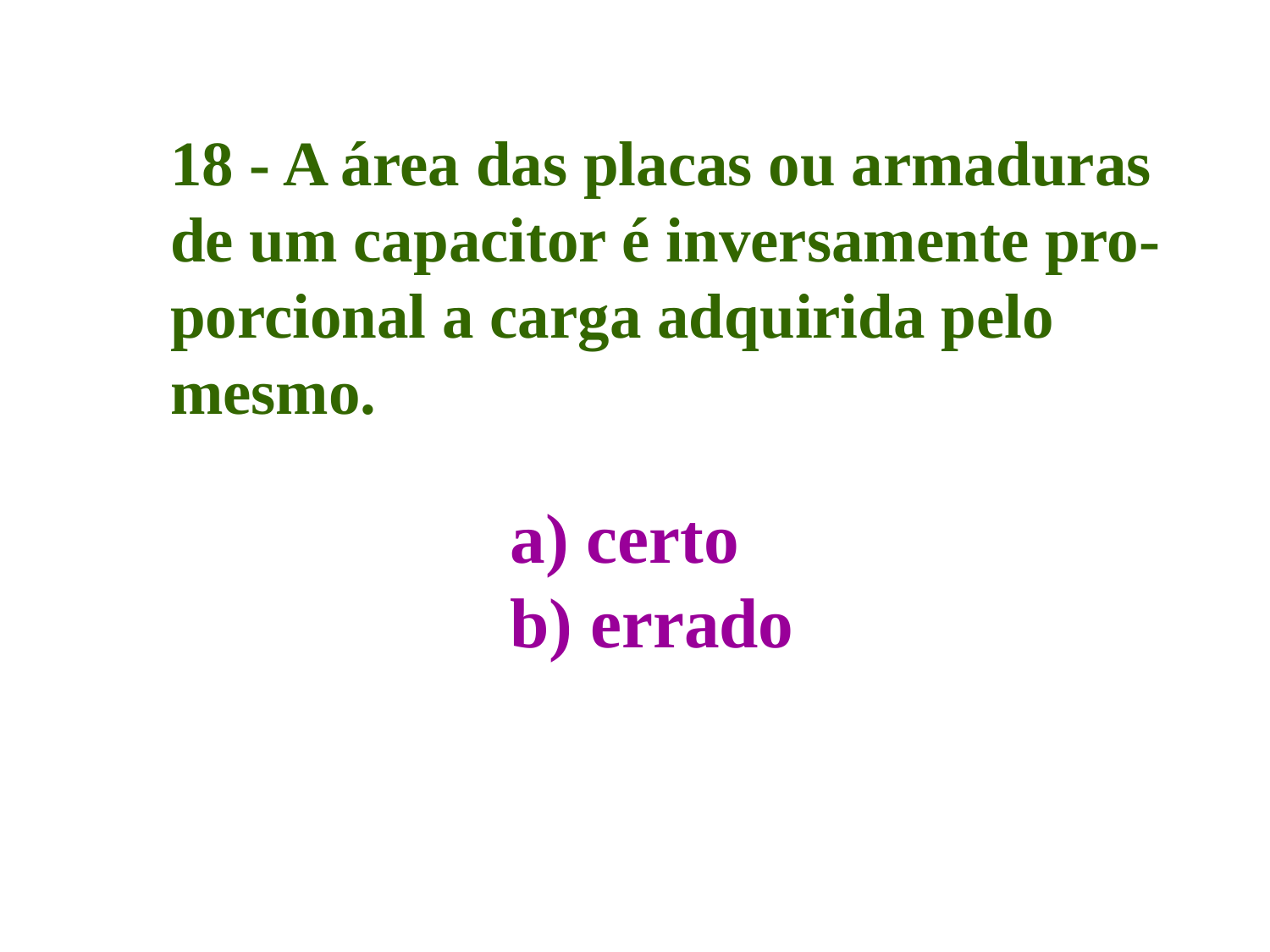

18 - A área das placas ou armaduras
de um capacitor é inversamente pro-
porcional a carga adquirida pelo
mesmo.
a) certo
b) errado